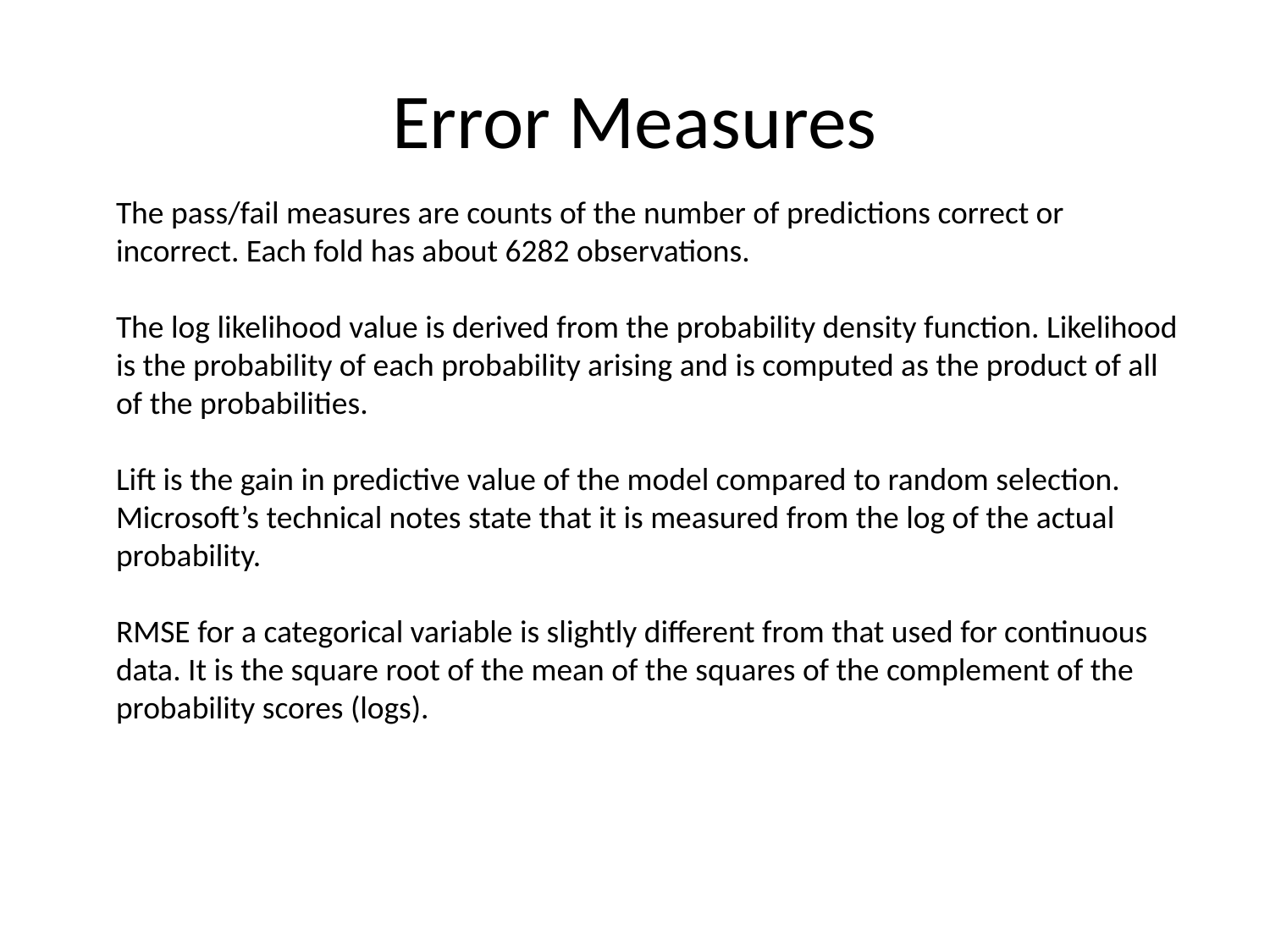

# Error Measures
The pass/fail measures are counts of the number of predictions correct or incorrect. Each fold has about 6282 observations.

The log likelihood value is derived from the probability density function. Likelihood is the probability of each probability arising and is computed as the product of all of the probabilities.

Lift is the gain in predictive value of the model compared to random selection. Microsoft’s technical notes state that it is measured from the log of the actual probability.

RMSE for a categorical variable is slightly different from that used for continuous data. It is the square root of the mean of the squares of the complement of the probability scores (logs).